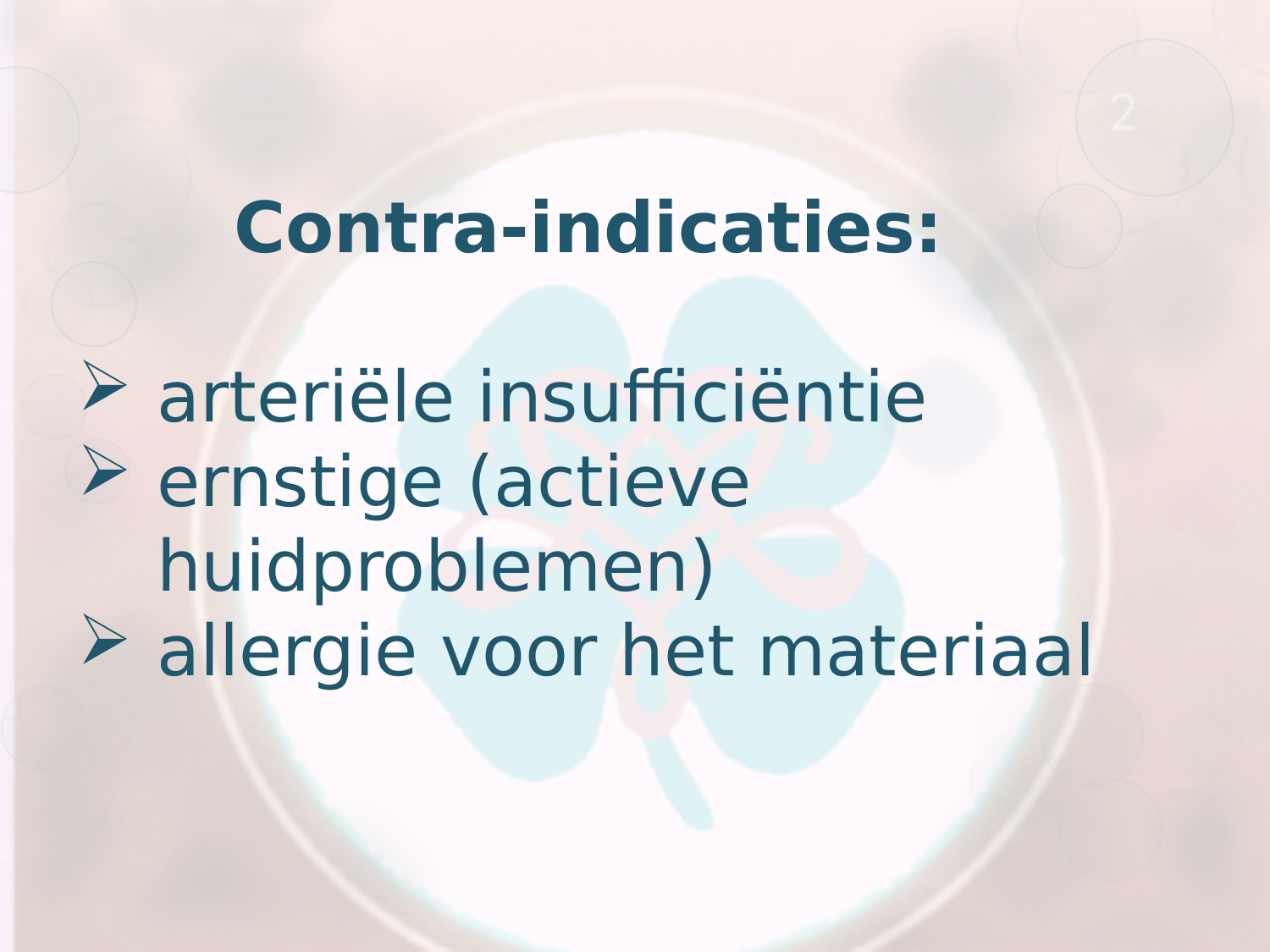

Contra-indicaties:

arteriële insufficiëntie
ernstige (actieve huidproblemen)
allergie voor het materiaal